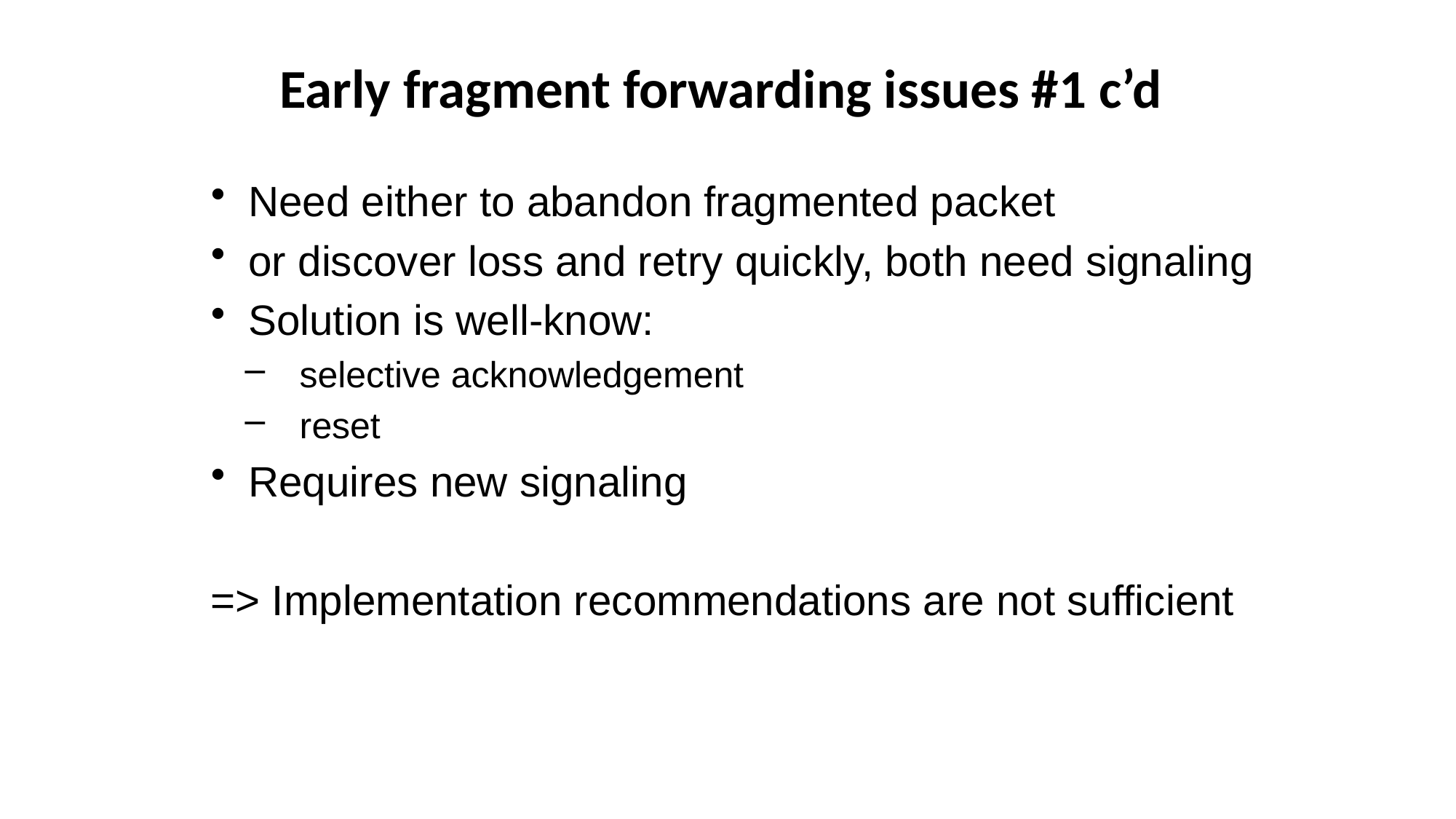

Early fragment forwarding issues #1 c’d
 Need either to abandon fragmented packet
 or discover loss and retry quickly, both need signaling
 Solution is well-know:
selective acknowledgement
reset
 Requires new signaling

=> Implementation recommendations are not sufficient